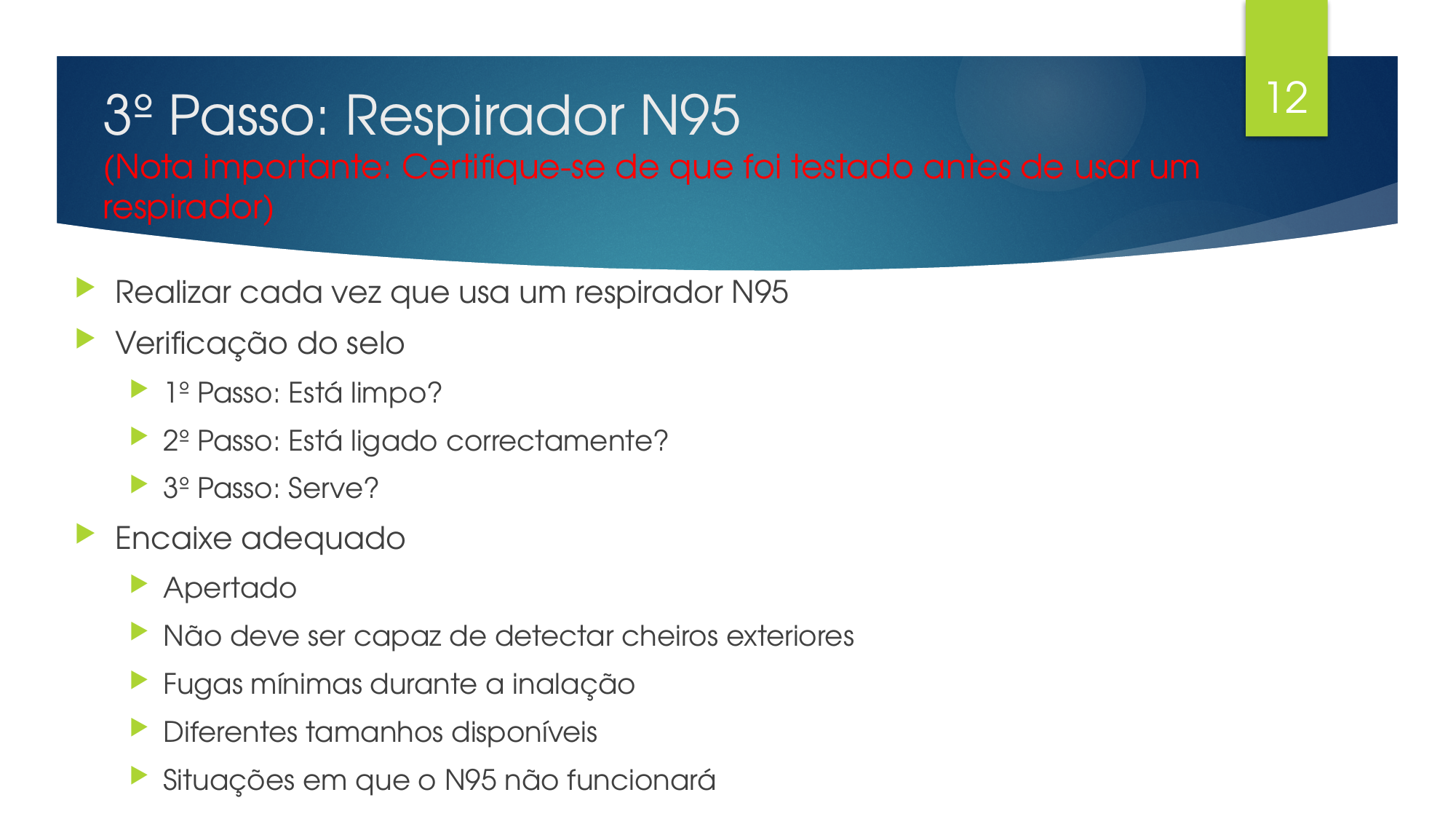

12
# 3º Passo: Respirador N95 (Nota importante: Certifique-se de que foi testado antes de usar um respirador)
Realizar cada vez que usa um respirador N95
Verificação do selo
1º Passo: Está limpo?
2º Passo: Está ligado correctamente?
3º Passo: Serve?
Encaixe adequado
Apertado
Não deve ser capaz de detectar cheiros exteriores
Fugas mínimas durante a inalação
Diferentes tamanhos disponíveis
Situações em que o N95 não funcionará